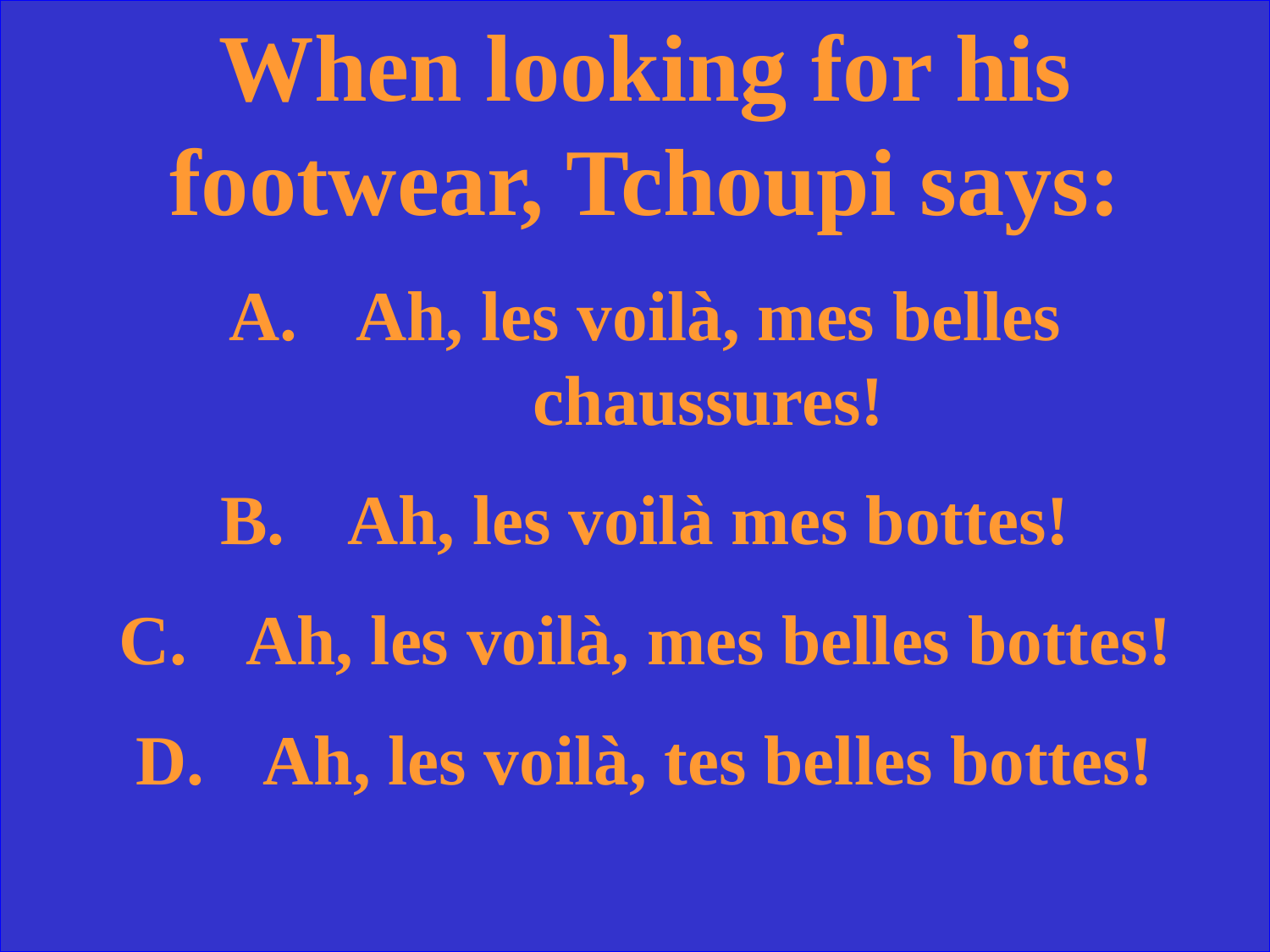

When looking for his footwear, Tchoupi says:
Ah, les voilà, mes belles chaussures!
Ah, les voilà mes bottes!
Ah, les voilà, mes belles bottes!
Ah, les voilà, tes belles bottes!